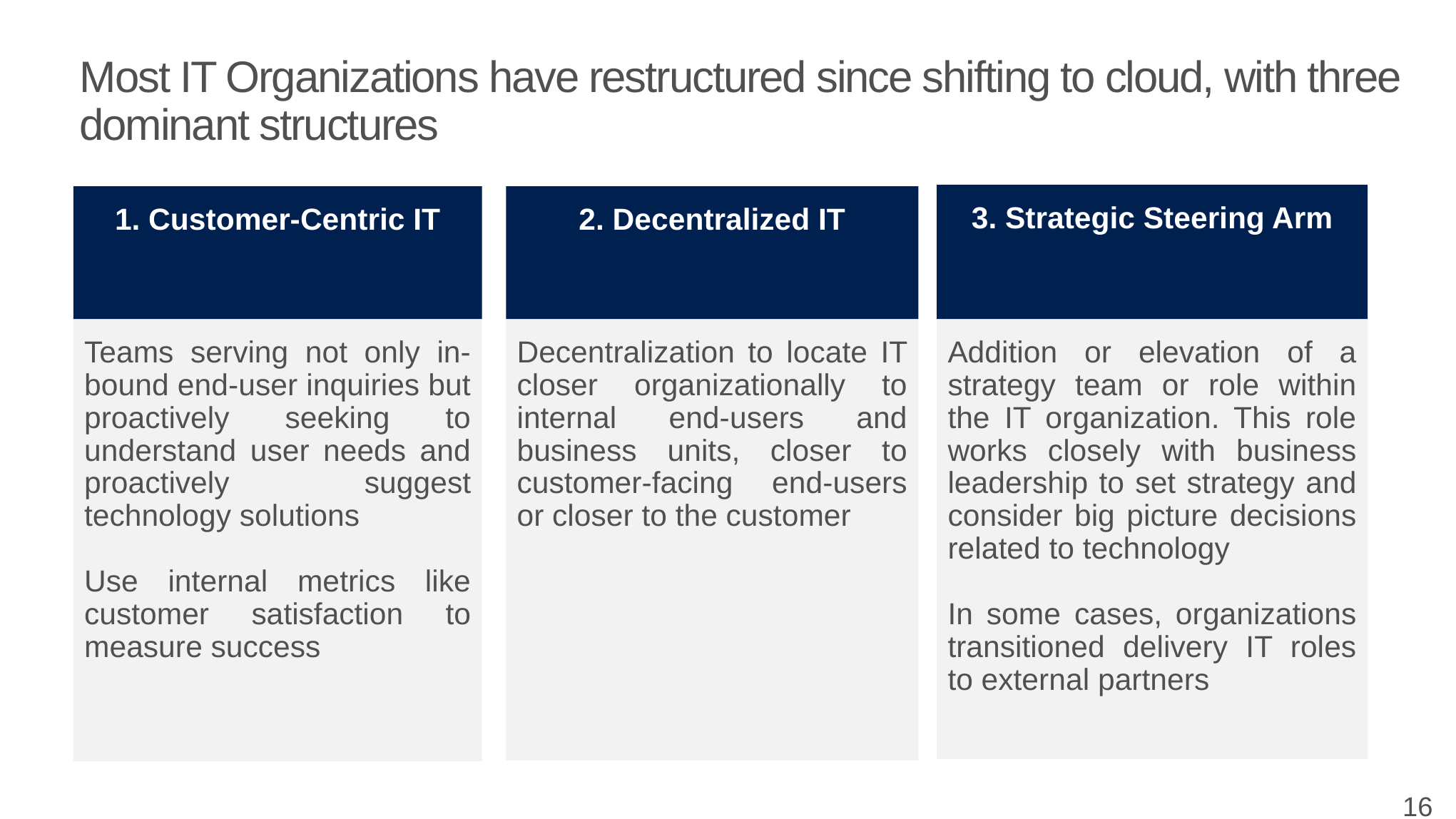

# Most IT Organizations have restructured since shifting to cloud, with three dominant structures
3. Strategic Steering Arm
1. Customer-Centric IT
2. Decentralized IT
Decentralization to locate IT closer organizationally to internal end-users and business units, closer to customer-facing end-users or closer to the customer
Addition or elevation of a strategy team or role within the IT organization. This role works closely with business leadership to set strategy and consider big picture decisions related to technology

In some cases, organizations transitioned delivery IT roles to external partners
Teams serving not only in-bound end-user inquiries but proactively seeking to understand user needs and proactively suggest technology solutions

Use internal metrics like customer satisfaction to measure success

16